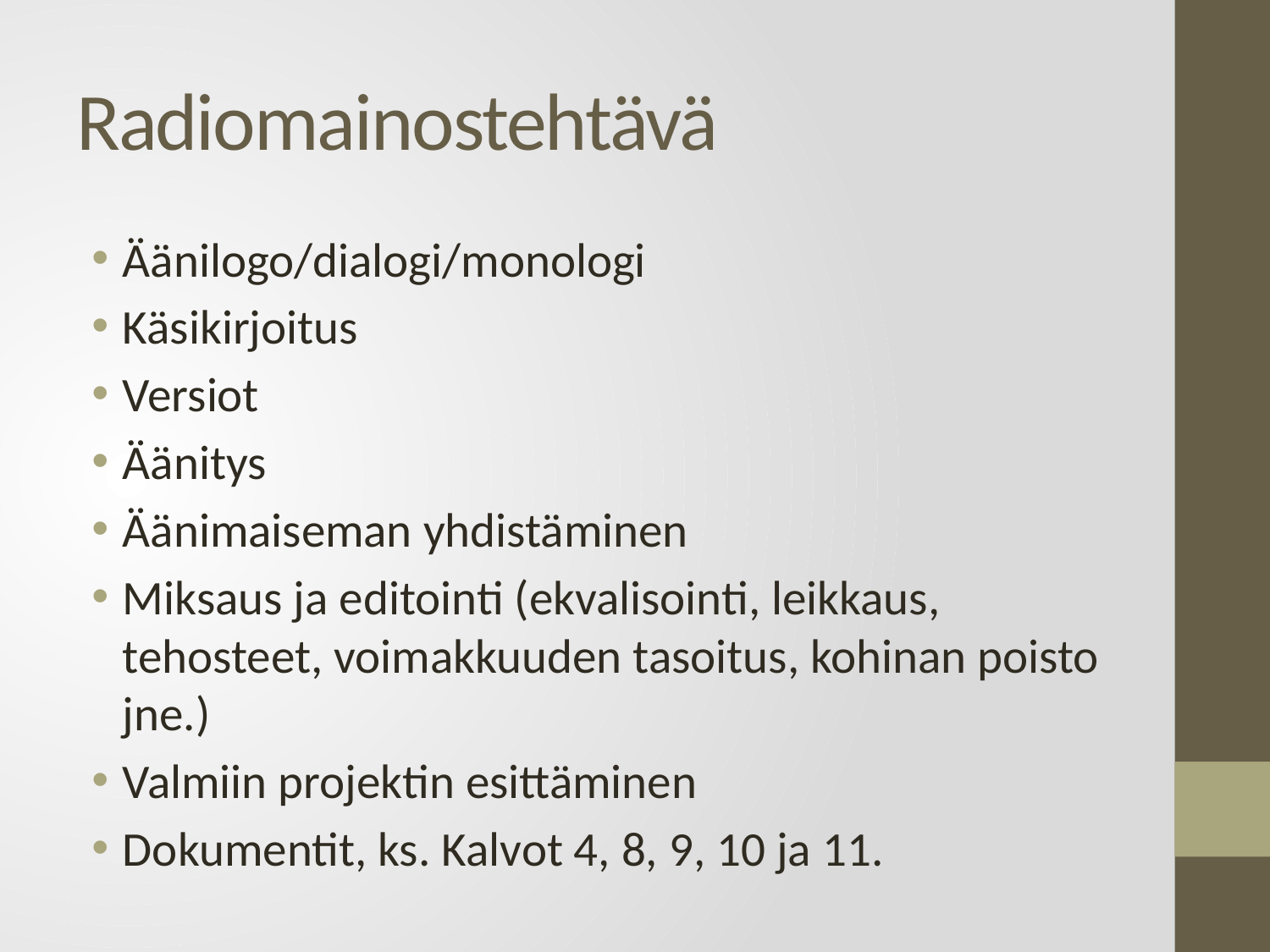

# Radiomainostehtävä
Äänilogo/dialogi/monologi
Käsikirjoitus
Versiot
Äänitys
Äänimaiseman yhdistäminen
Miksaus ja editointi (ekvalisointi, leikkaus, tehosteet, voimakkuuden tasoitus, kohinan poisto jne.)
Valmiin projektin esittäminen
Dokumentit, ks. Kalvot 4, 8, 9, 10 ja 11.